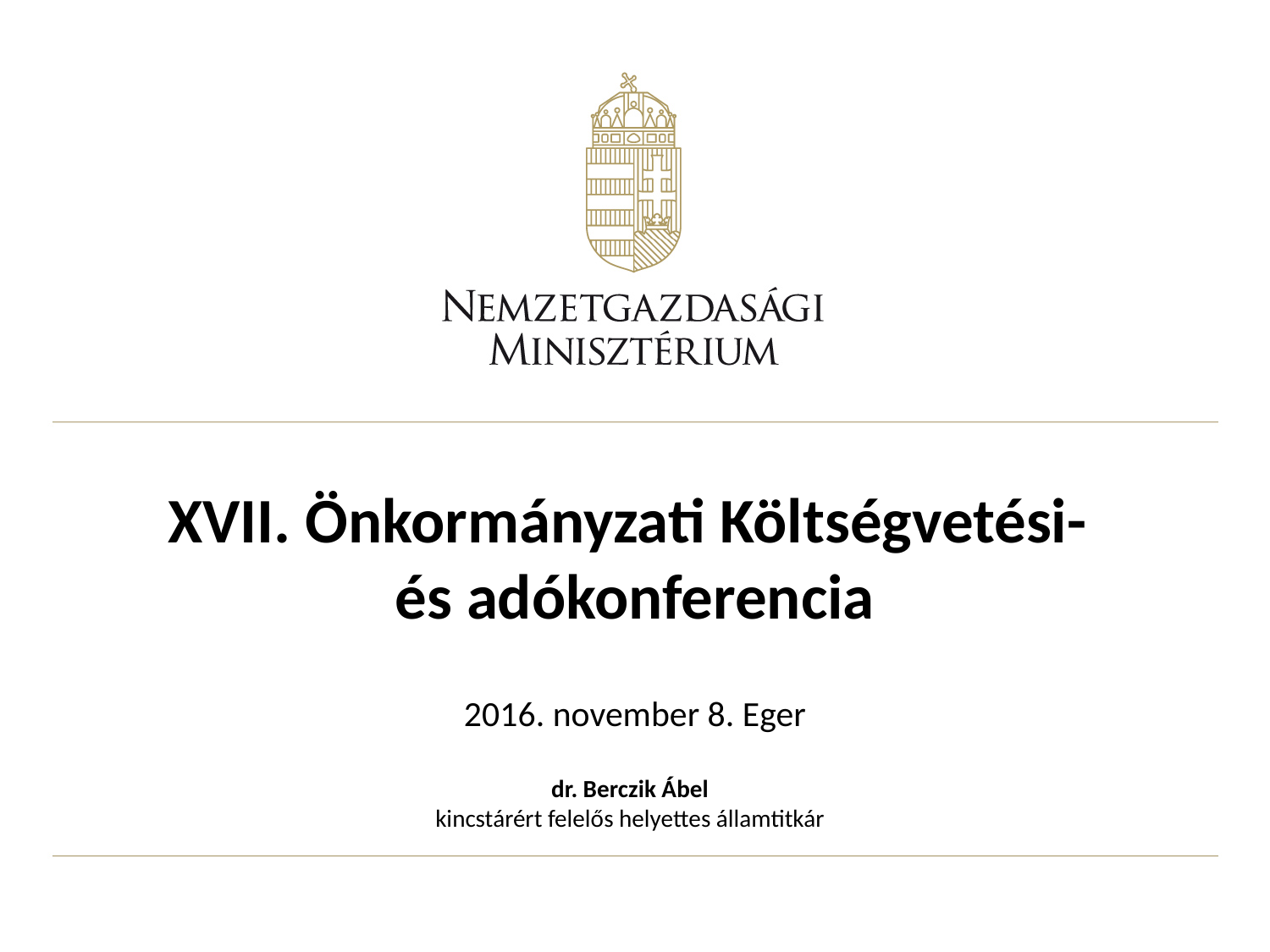

XVII. Önkormányzati Költségvetési-
és adókonferencia

2016. november 8. Eger

dr. Berczik Ábel
kincstárért felelős helyettes államtitkár